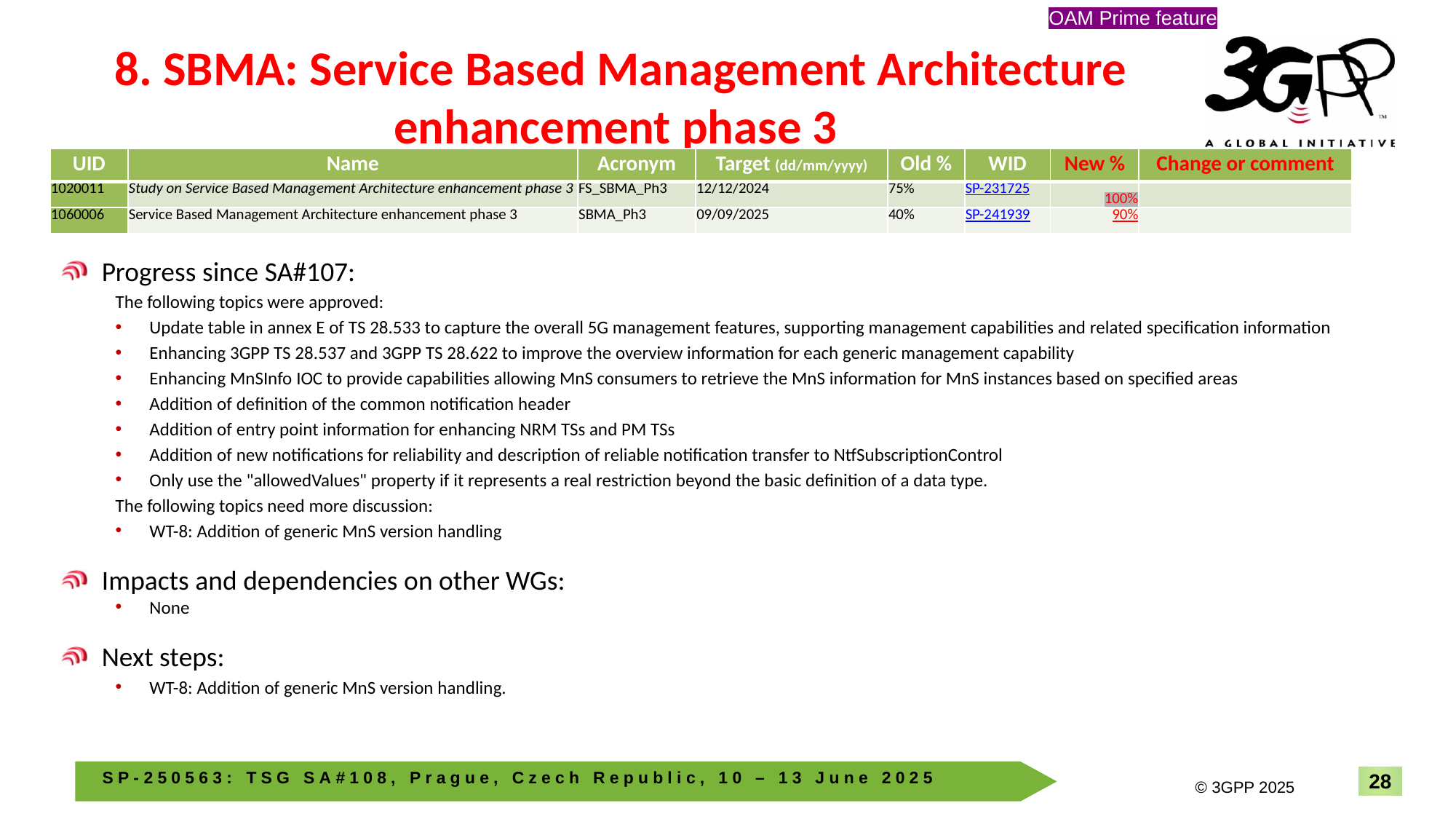

OAM Prime feature
# 8. SBMA: Service Based Management Architecture enhancement phase 3
| UID | Name | Acronym | Target (dd/mm/yyyy) | Old % | WID | New % | Change or comment |
| --- | --- | --- | --- | --- | --- | --- | --- |
| 1020011 | Study on Service Based Management Architecture enhancement phase 3 | FS\_SBMA\_Ph3 | 12/12/2024 | 75% | SP-231725 | 100% |  |
| 1060006 | Service Based Management Architecture enhancement phase 3 | SBMA\_Ph3 | 09/09/2025 | 40% | SP-241939 | 90% |  |
Progress since SA#107:
The following topics were approved:
Update table in annex E of TS 28.533 to capture the overall 5G management features, supporting management capabilities and related specification information
Enhancing 3GPP TS 28.537 and 3GPP TS 28.622 to improve the overview information for each generic management capability
Enhancing MnSInfo IOC to provide capabilities allowing MnS consumers to retrieve the MnS information for MnS instances based on specified areas
Addition of definition of the common notification header
Addition of entry point information for enhancing NRM TSs and PM TSs
Addition of new notifications for reliability and description of reliable notification transfer to NtfSubscriptionControl
Only use the "allowedValues" property if it represents a real restriction beyond the basic definition of a data type.
The following topics need more discussion:
WT-8: Addition of generic MnS version handling
Impacts and dependencies on other WGs:
None

Next steps:
WT-8: Addition of generic MnS version handling.